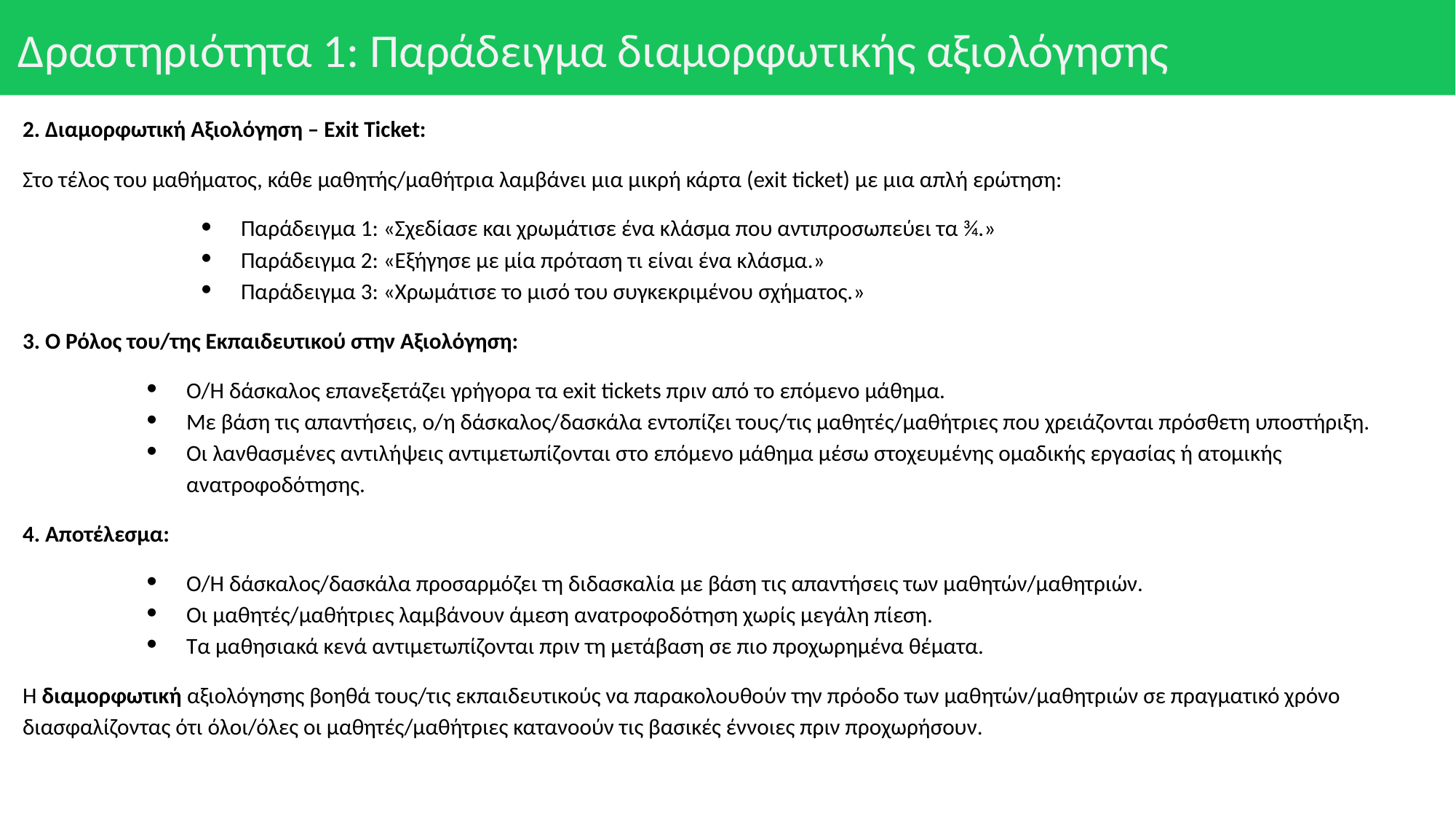

# Δραστηριότητα 1: Παράδειγμα διαμορφωτικής αξιολόγησης
2. Διαμορφωτική Αξιολόγηση – Exit Ticket:
Στο τέλος του μαθήματος, κάθε μαθητής/μαθήτρια λαμβάνει μια μικρή κάρτα (exit ticket) με μια απλή ερώτηση:
Παράδειγμα 1: «Σχεδίασε και χρωμάτισε ένα κλάσμα που αντιπροσωπεύει τα ¾.»
Παράδειγμα 2: «Εξήγησε με μία πρόταση τι είναι ένα κλάσμα.»
Παράδειγμα 3: «Χρωμάτισε το μισό του συγκεκριμένου σχήματος.»
3. Ο Ρόλος του/της Εκπαιδευτικού στην Αξιολόγηση:
Ο/Η δάσκαλος επανεξετάζει γρήγορα τα exit tickets πριν από το επόμενο μάθημα.
Με βάση τις απαντήσεις, ο/η δάσκαλος/δασκάλα εντοπίζει τους/τις μαθητές/μαθήτριες που χρειάζονται πρόσθετη υποστήριξη.
Οι λανθασμένες αντιλήψεις αντιμετωπίζονται στο επόμενο μάθημα μέσω στοχευμένης ομαδικής εργασίας ή ατομικής ανατροφοδότησης.
4. Αποτέλεσμα:
Ο/Η δάσκαλος/δασκάλα προσαρμόζει τη διδασκαλία με βάση τις απαντήσεις των μαθητών/μαθητριών.
Οι μαθητές/μαθήτριες λαμβάνουν άμεση ανατροφοδότηση χωρίς μεγάλη πίεση.
Τα μαθησιακά κενά αντιμετωπίζονται πριν τη μετάβαση σε πιο προχωρημένα θέματα.
Η διαμορφωτική αξιολόγησης βοηθά τους/τις εκπαιδευτικούς να παρακολουθούν την πρόοδο των μαθητών/μαθητριών σε πραγματικό χρόνο διασφαλίζοντας ότι όλοι/όλες οι μαθητές/μαθήτριες κατανοούν τις βασικές έννοιες πριν προχωρήσουν.